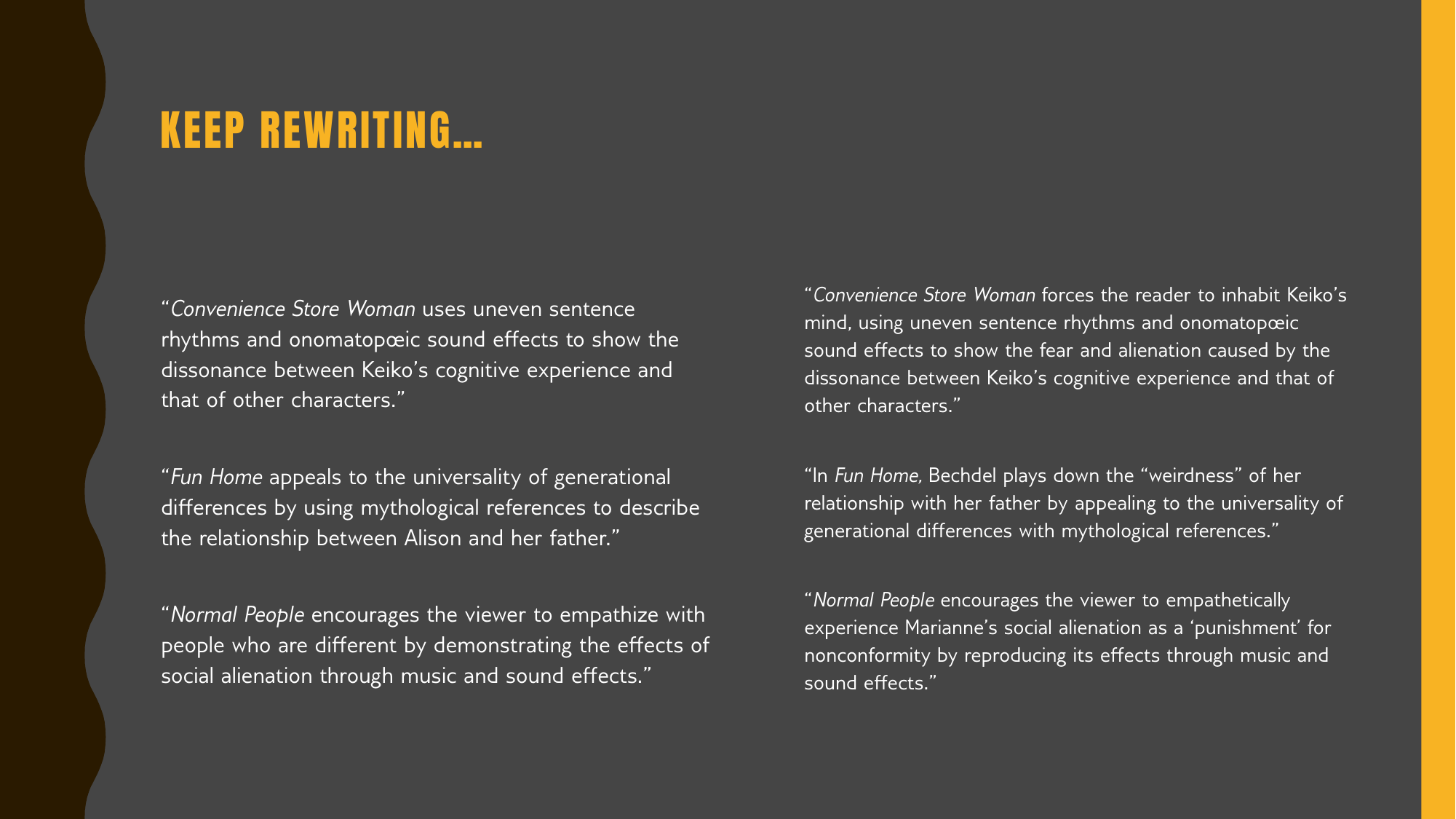

# Keep rewriting…
“Convenience Store Woman uses uneven sentence rhythms and onomatopoeic sound effects to show the dissonance between Keiko’s cognitive experience and that of other characters.”

“Fun Home appeals to the universality of generational differences by using mythological references to describe the relationship between Alison and her father.”

“Normal People encourages the viewer to empathize with people who are different by demonstrating the effects of social alienation through music and sound effects.”
“Convenience Store Woman forces the reader to inhabit Keiko’s mind, using uneven sentence rhythms and onomatopoeic sound effects to show the fear and alienation caused by the dissonance between Keiko’s cognitive experience and that of other characters.”

“In Fun Home, Bechdel plays down the “weirdness” of her relationship with her father by appealing to the universality of generational differences with mythological references.”

“Normal People encourages the viewer to empathetically experience Marianne’s social alienation as a ‘punishment’ for nonconformity by reproducing its effects through music and sound effects.”